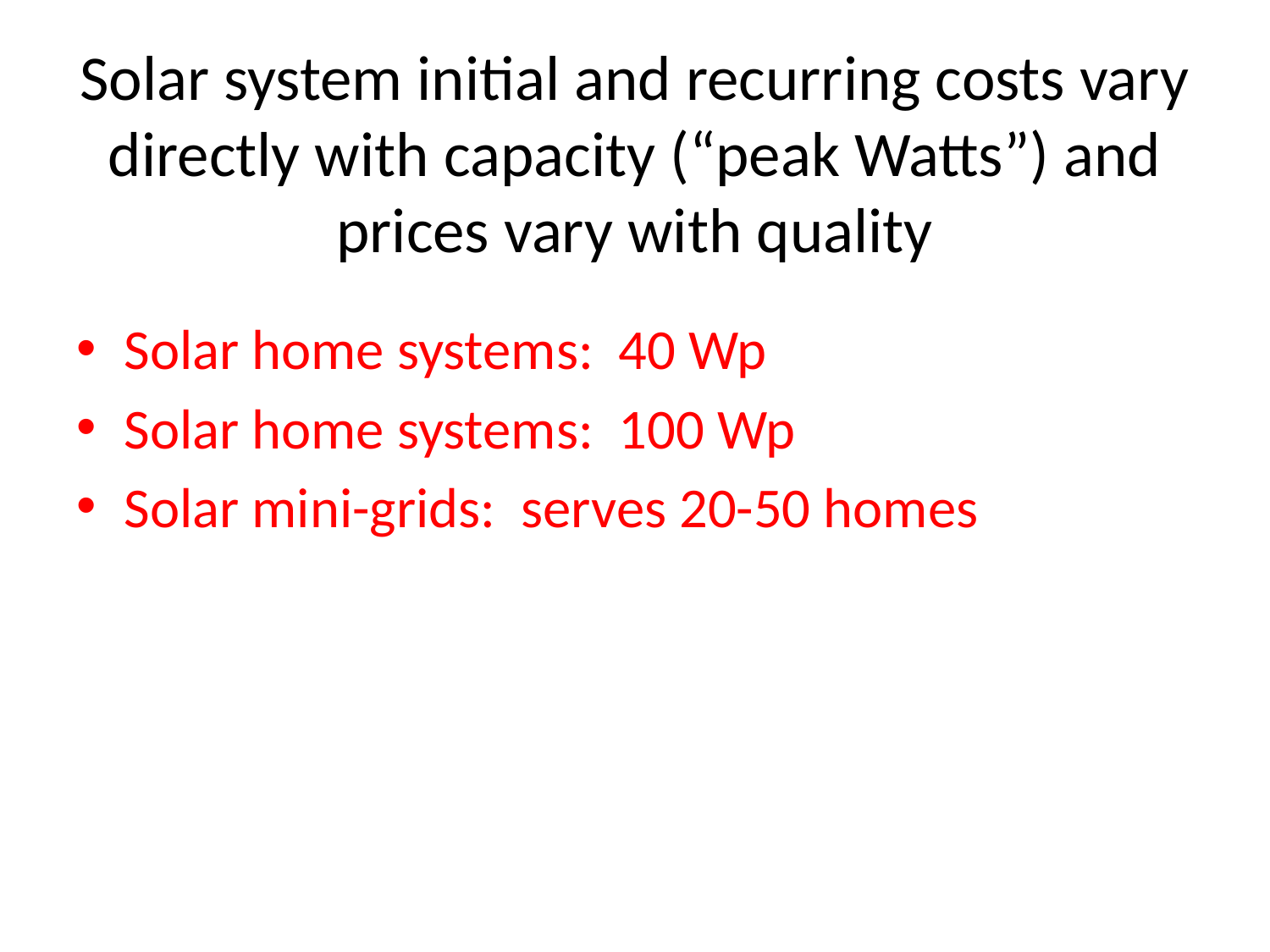

# Solar system initial and recurring costs vary directly with capacity (“peak Watts”) and prices vary with quality
Solar home systems:  40 Wp
Solar home systems:  100 Wp
Solar mini-grids:  serves 20-50 homes